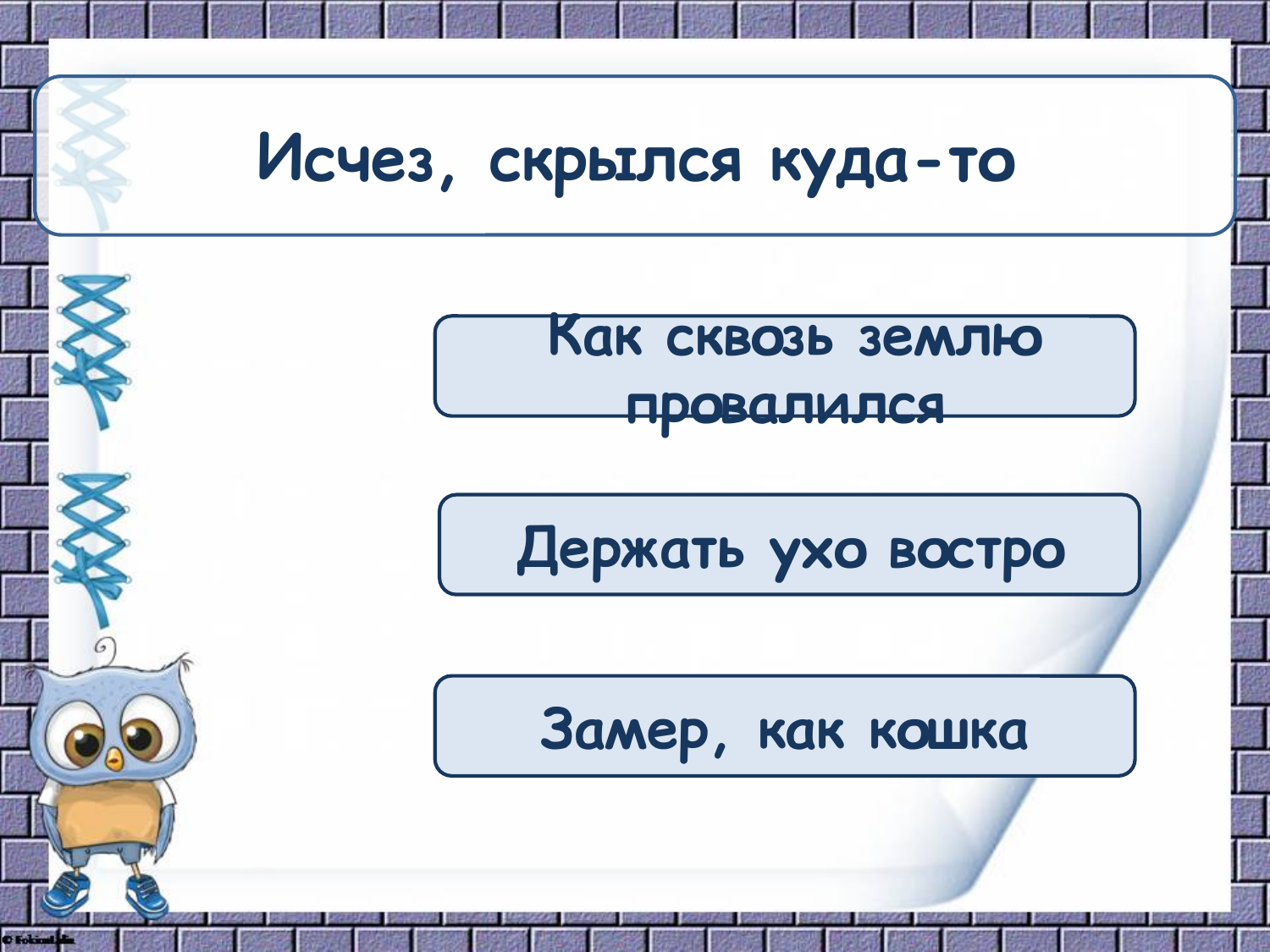

Исчез, скрылся куда-то
Как сквозь землю провалился
Держать ухо востро
Замер, как кошка